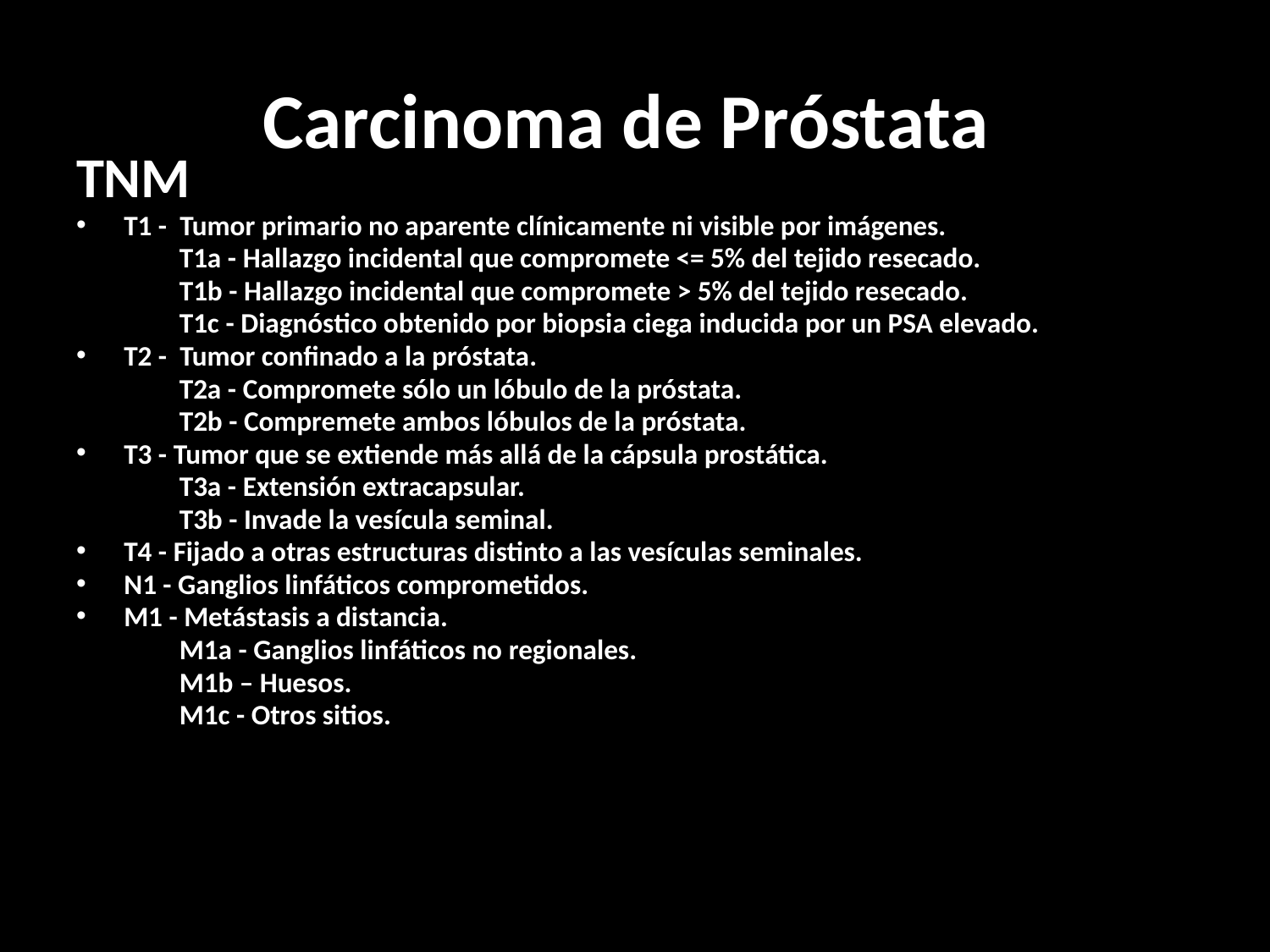

# Carcinoma de Próstata
TNM
T1 -  Tumor primario no aparente clínicamente ni visible por imágenes.
	T1a - Hallazgo incidental que compromete <= 5% del tejido resecado.
	T1b - Hallazgo incidental que compromete > 5% del tejido resecado.
	T1c - Diagnóstico obtenido por biopsia ciega inducida por un PSA elevado.
T2 -  Tumor confinado a la próstata.
	T2a - Compromete sólo un lóbulo de la próstata.
	T2b - Compremete ambos lóbulos de la próstata.
T3 - Tumor que se extiende más allá de la cápsula prostática.
	T3a - Extensión extracapsular.
	T3b - Invade la vesícula seminal.
T4 - Fijado a otras estructuras distinto a las vesículas seminales.
N1 - Ganglios linfáticos comprometidos.
M1 - Metástasis a distancia.
	M1a - Ganglios linfáticos no regionales.
	M1b – Huesos.
	M1c - Otros sitios.